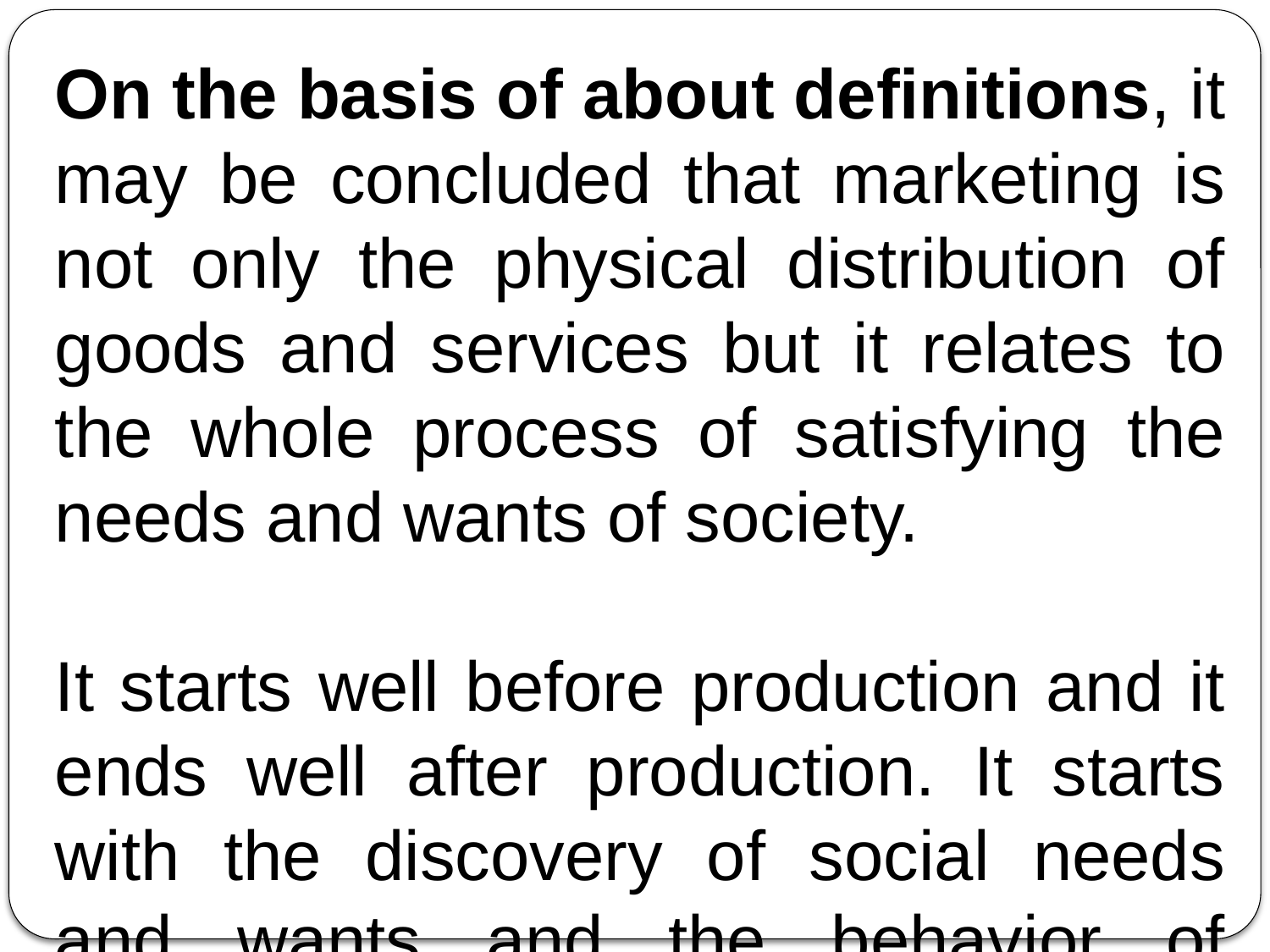

On the basis of about definitions, it may be concluded that marketing is not only the physical distribution of goods and services but it relates to the whole process of satisfying the needs and wants of society.

It starts well before production and it ends well after production. It starts with the discovery of social needs and wants and the behavior of consumers.